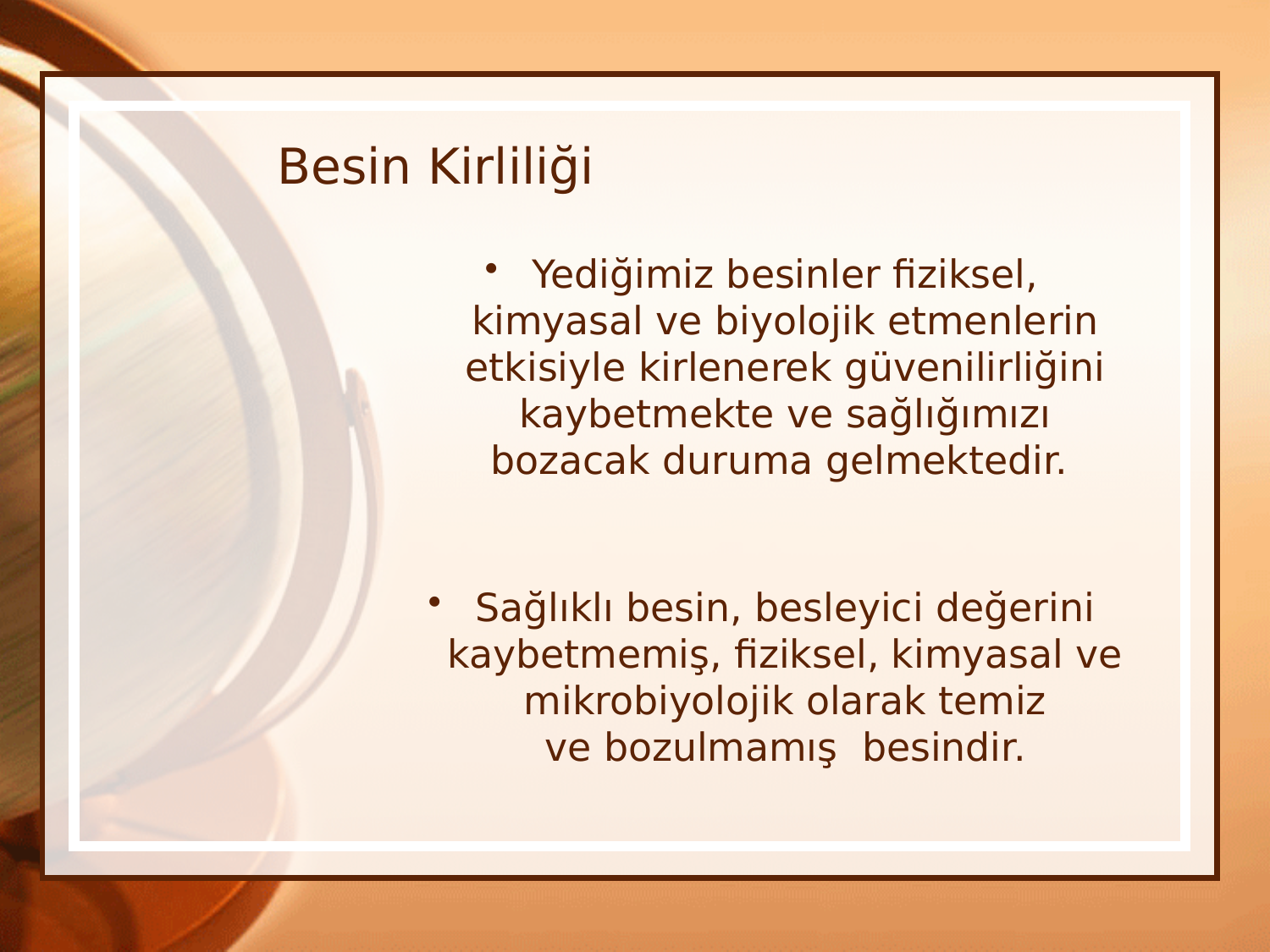

# Besin Kirliliği
Yediğimiz besinler fiziksel, kimyasal ve biyolojik etmenlerin etkisiyle kirlenerek güvenilirliğini kaybetmekte ve sağlığımızı bozacak duruma gelmektedir.
Sağlıklı besin, besleyici değerini kaybetmemiş, fiziksel, kimyasal ve mikrobiyolojik olarak temiz ve bozulmamış  besindir.